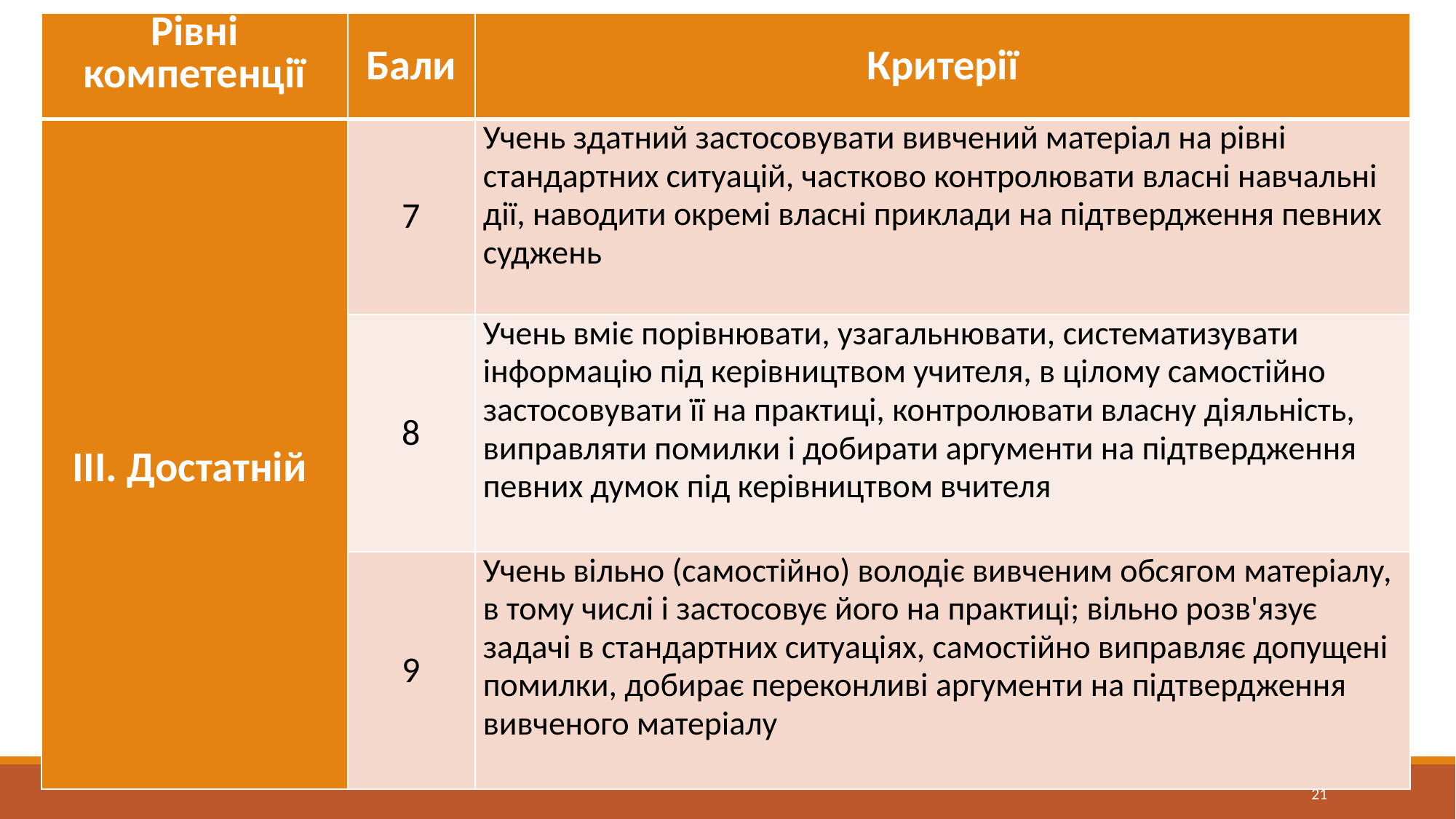

| Рівні компетенції | Бали | Критерії |
| --- | --- | --- |
| ІІІ. Достатній | 7 | Учень здатний застосовувати вивчений матеріал на рівні стандартних ситуацій, частково контролювати власні навчальні дії, наводити окремі власні приклади на підтвердження певних суджень |
|  | 8 | Учень вміє порівнювати, узагальнювати, систематизувати інформацію під керівництвом учителя, в цілому самостійно застосовувати її на практиці, контролювати власну діяльність, виправляти помилки і добирати аргументи на підтвердження певних думок під керівництвом вчителя |
|  | 9 | Учень вільно (самостійно) володіє вивченим обсягом матеріалу, в тому числі і застосовує його на практиці; вільно розв'язує задачі в стандартних ситуаціях, самостійно виправляє допущені помилки, добирає переконливі аргументи на підтвердження вивченого матеріалу |
21